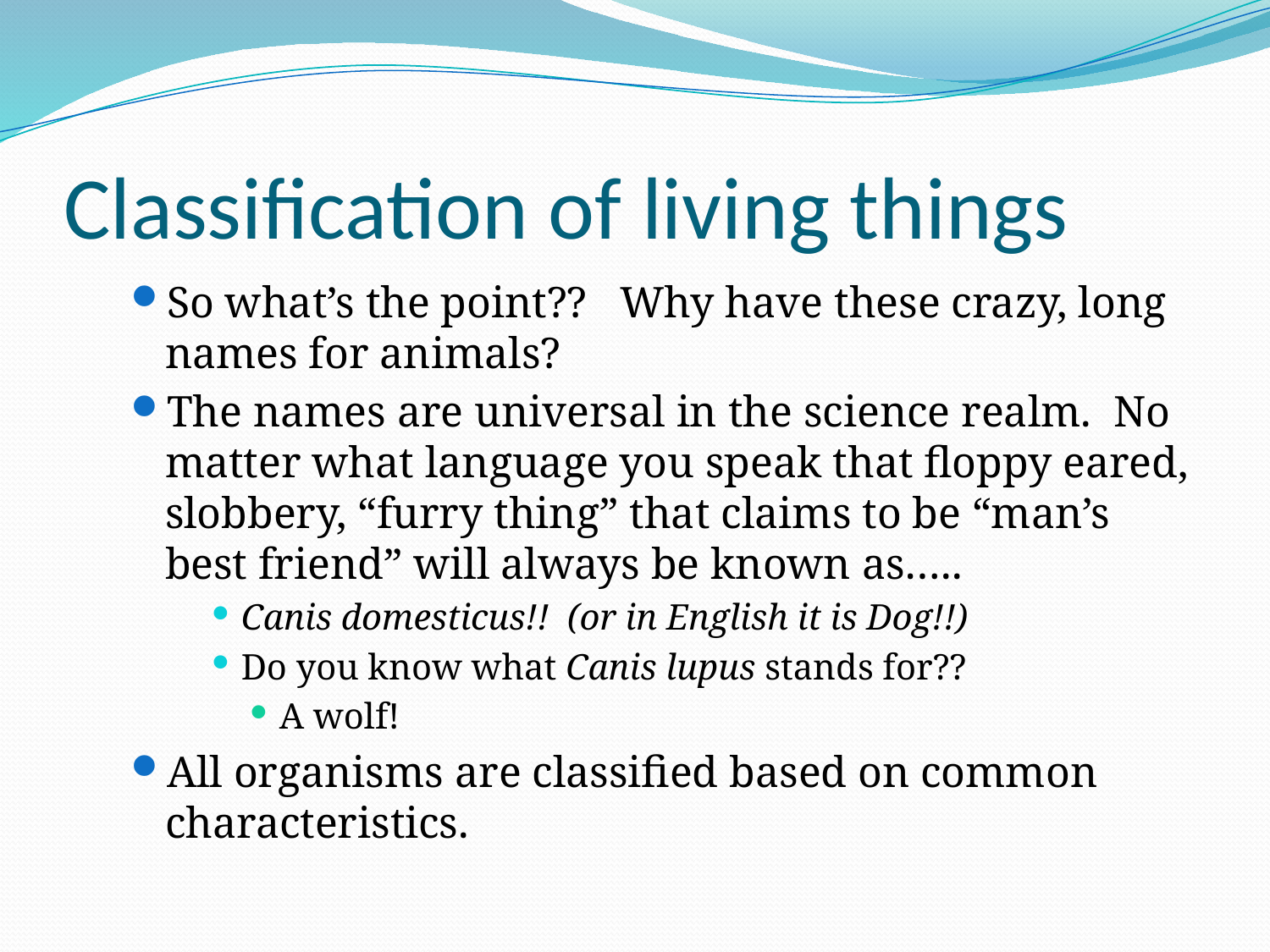

# Classification of living things
So what’s the point??   Why have these crazy, long names for animals?
The names are universal in the science realm.  No matter what language you speak that floppy eared, slobbery, “furry thing” that claims to be “man’s best friend” will always be known as…..
Canis domesticus!!  (or in English it is Dog!!)
Do you know what Canis lupus stands for??
A wolf!
All organisms are classified based on common characteristics.